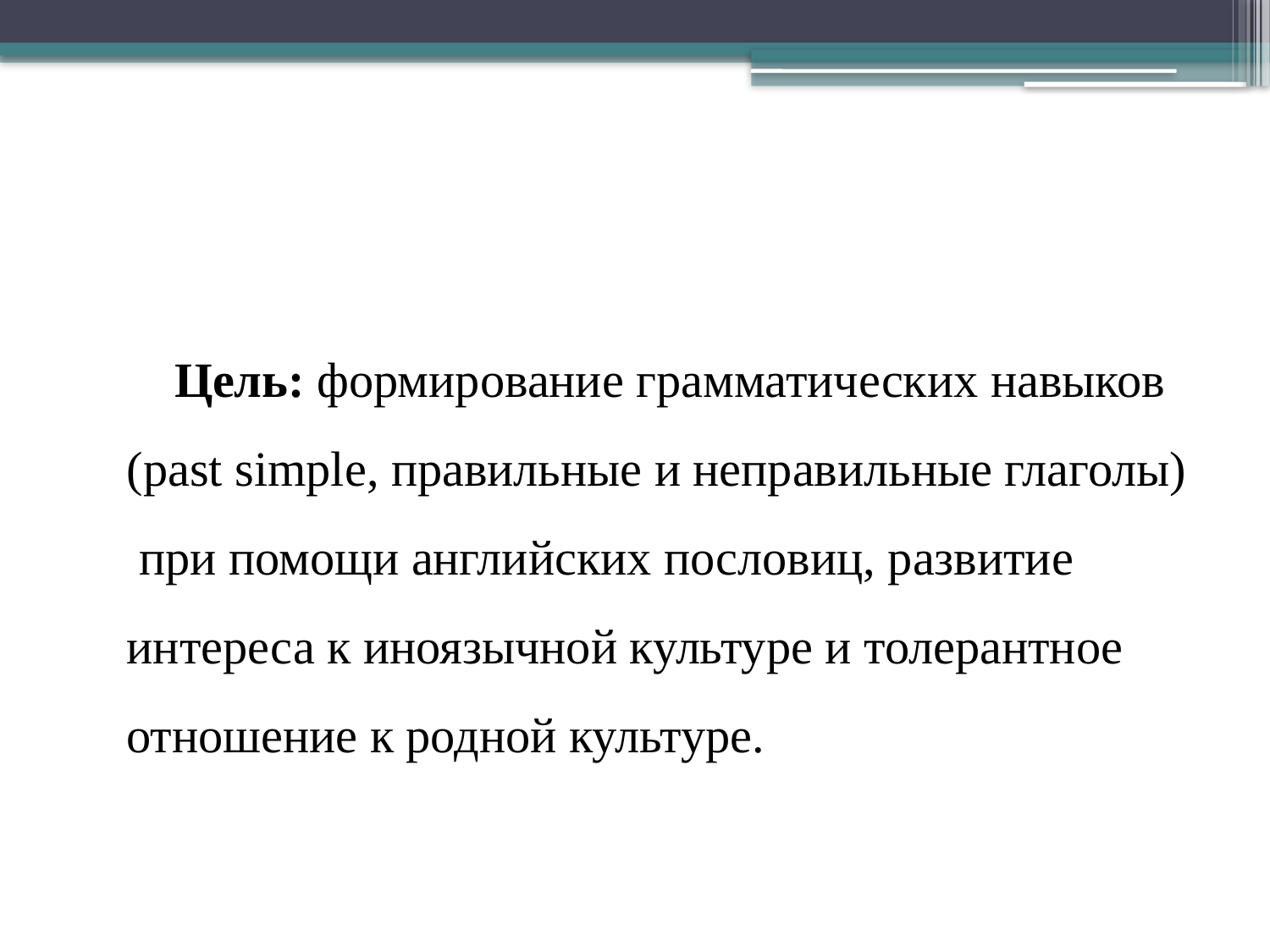

#
Цель: формирование грамматических навыков (past simple, правильные и неправильные глаголы)  при помощи английских пословиц, развитие интереса к иноязычной культуре и толерантное отношение к родной культуре.